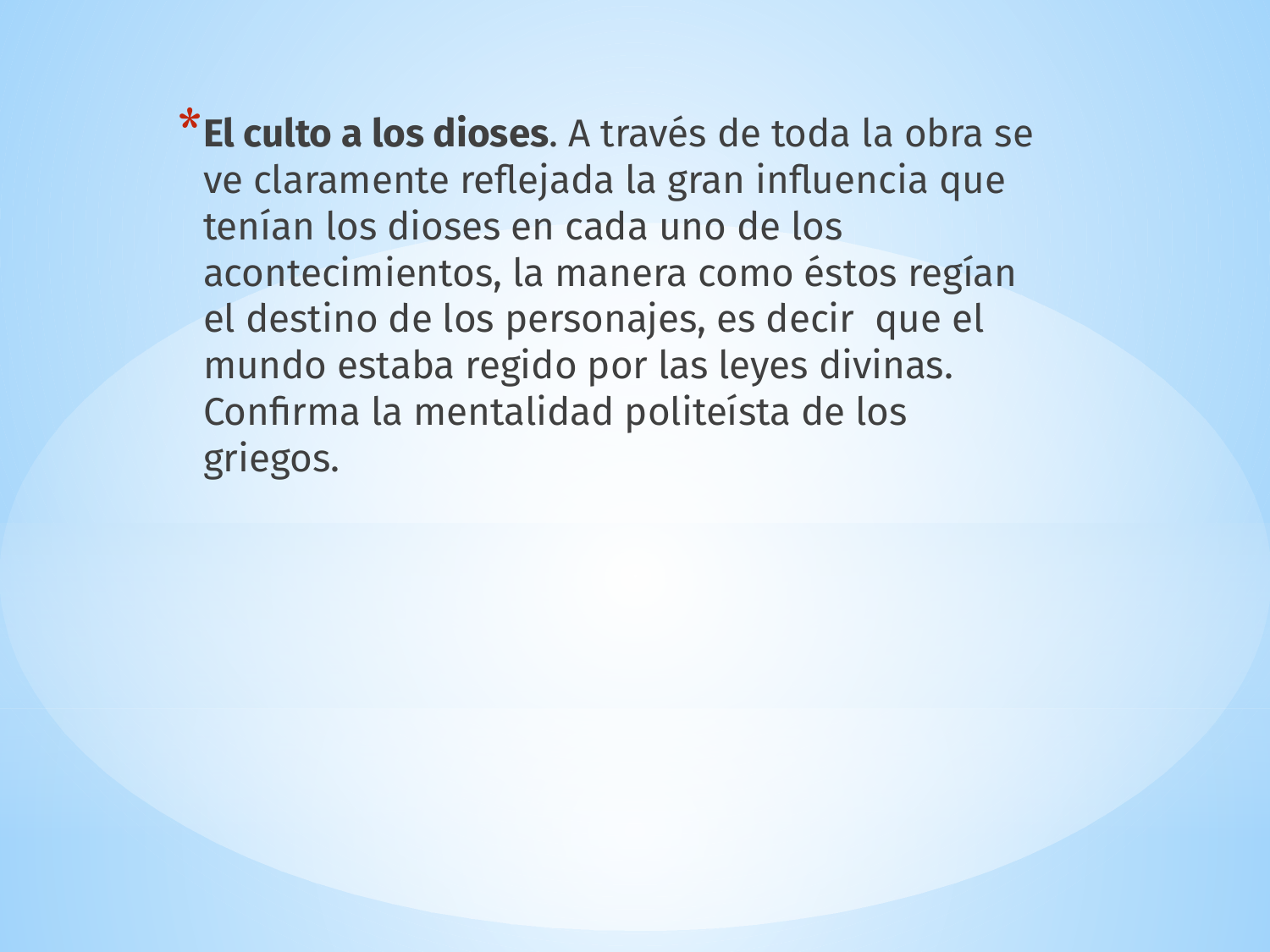

El culto a los dioses. A través de toda la obra se ve claramente reflejada la gran influencia que tenían los dioses en cada uno de los acontecimientos, la manera como éstos regían el destino de los personajes, es decir  que el mundo estaba regido por las leyes divinas.  Confirma la mentalidad politeísta de los griegos.
#